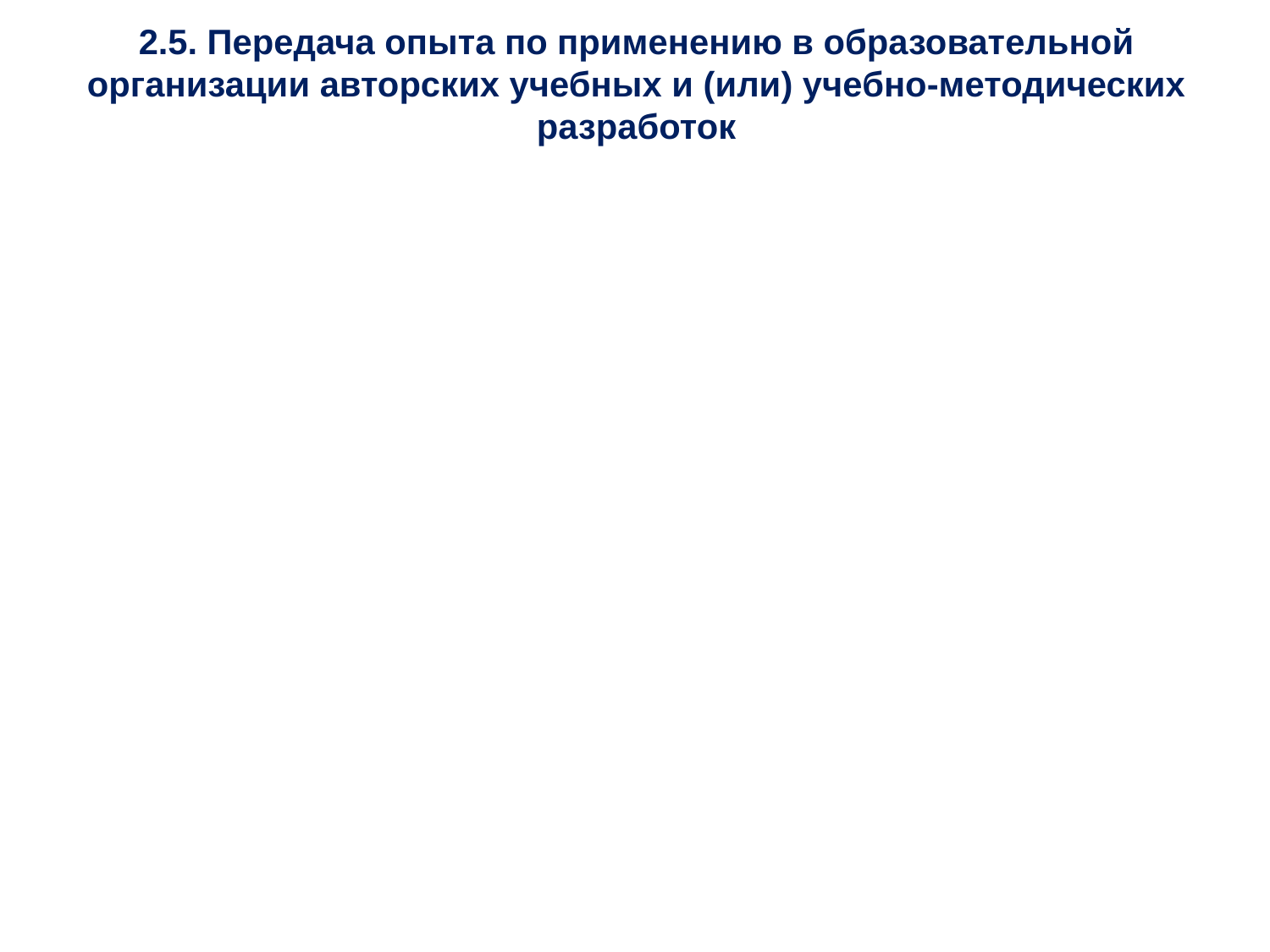

# 2.5. Передача опыта по применению в образовательной организации авторских учебных и (или) учебно-методических разработок